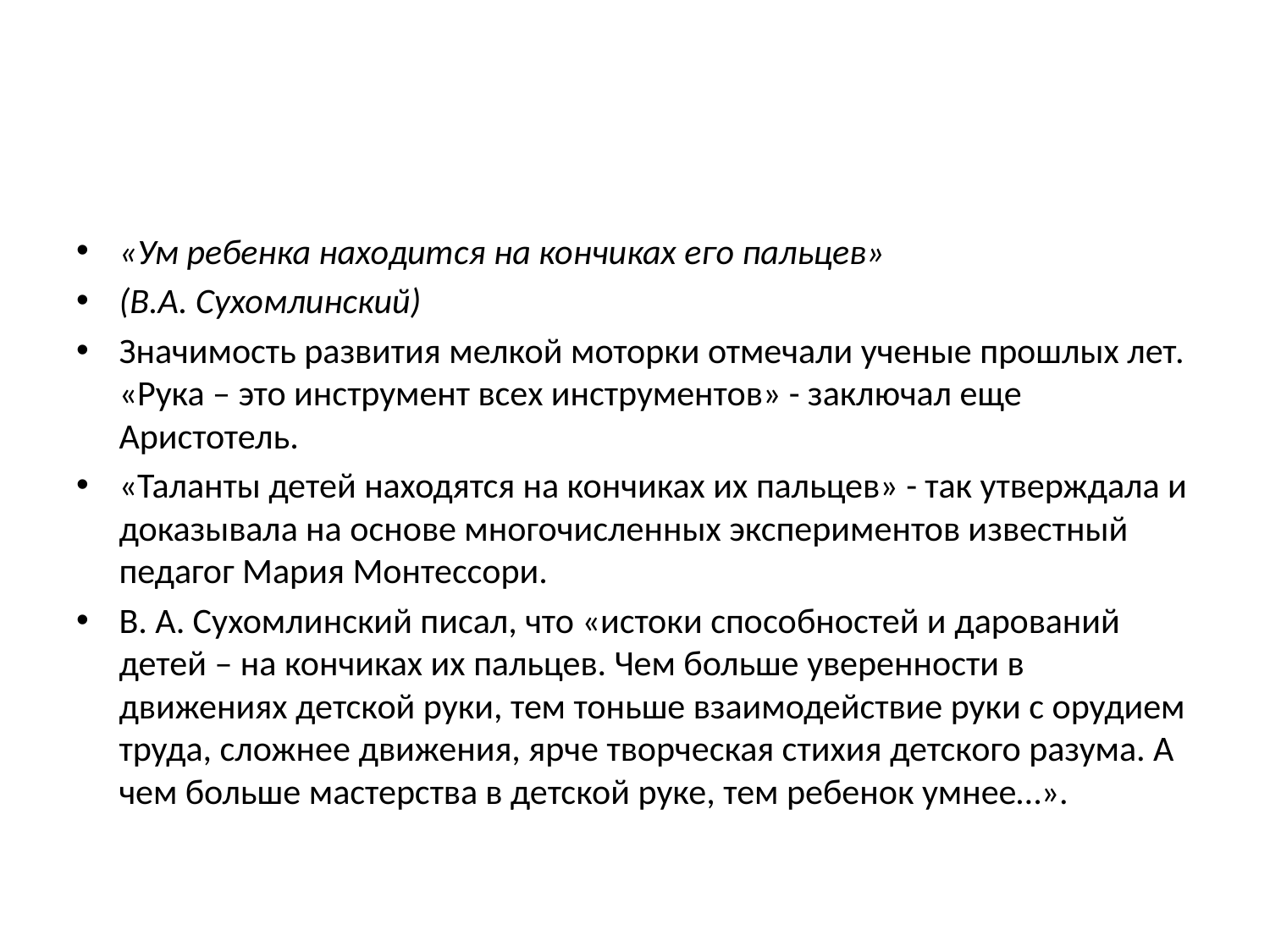

#
«Ум ребенка находится на кончиках его пальцев»
(В.А. Сухомлинский)
Значимость развития мелкой моторки отмечали ученые прошлых лет. «Рука – это инструмент всех инструментов» - заключал еще Аристотель.
«Таланты детей находятся на кончиках их пальцев» - так утверждала и доказывала на основе многочисленных экспериментов известный педагог Мария Монтессори.
В. А. Сухомлинский писал, что «истоки способностей и дарований детей – на кончиках их пальцев. Чем больше уверенности в движениях детской руки, тем тоньше взаимодействие руки с орудием труда, сложнее движения, ярче творческая стихия детского разума. А чем больше мастерства в детской руке, тем ребенок умнее…».